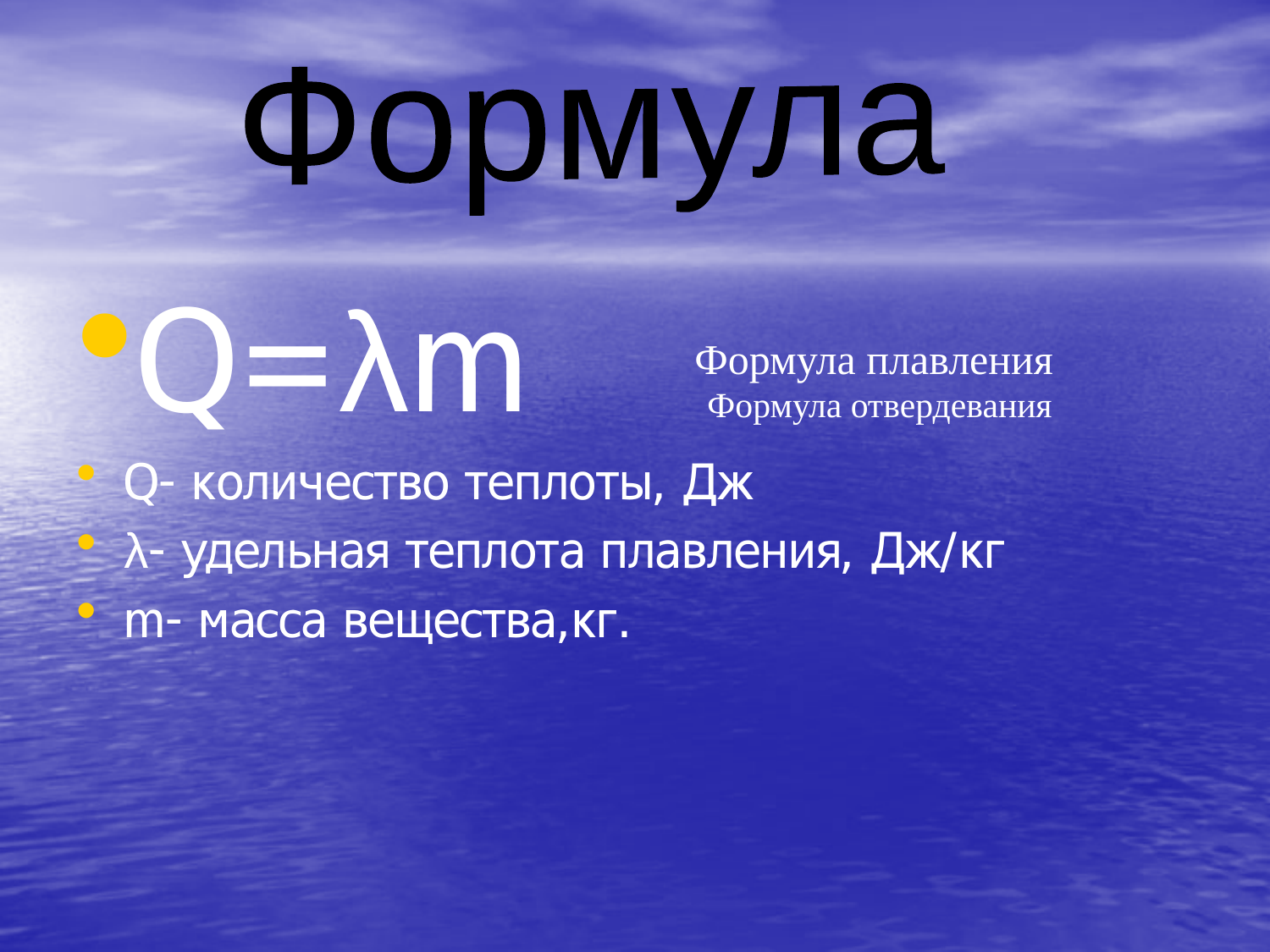

#
Формула
Q=λm
Q- количество теплоты, Дж
λ- удельная теплота плавления, Дж/кг
m- масса вещества,кг.
Формула плавления
Формула отвердевания